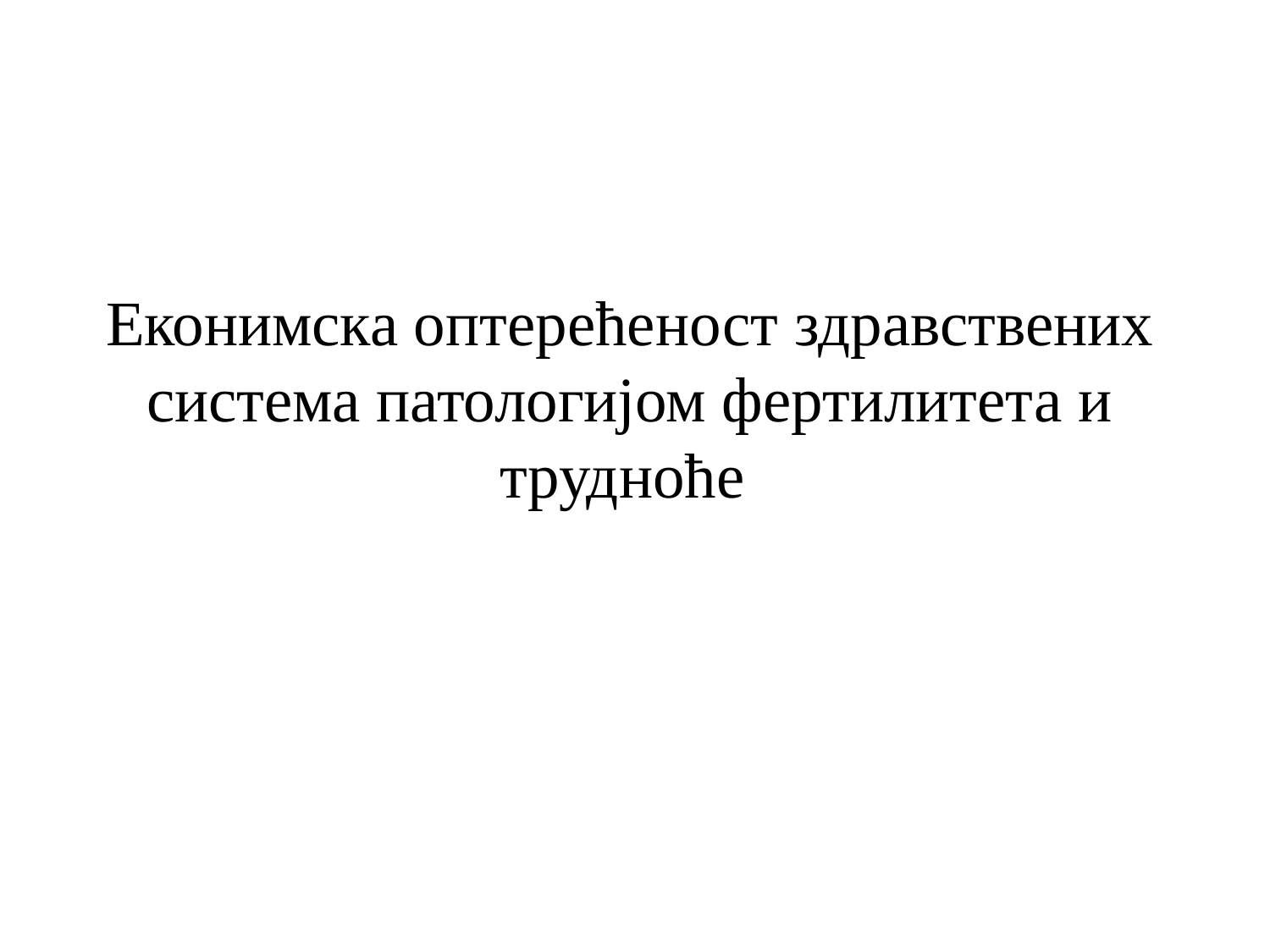

Еконимска оптерећеност здравствених система патологијом фертилитета и трудноће